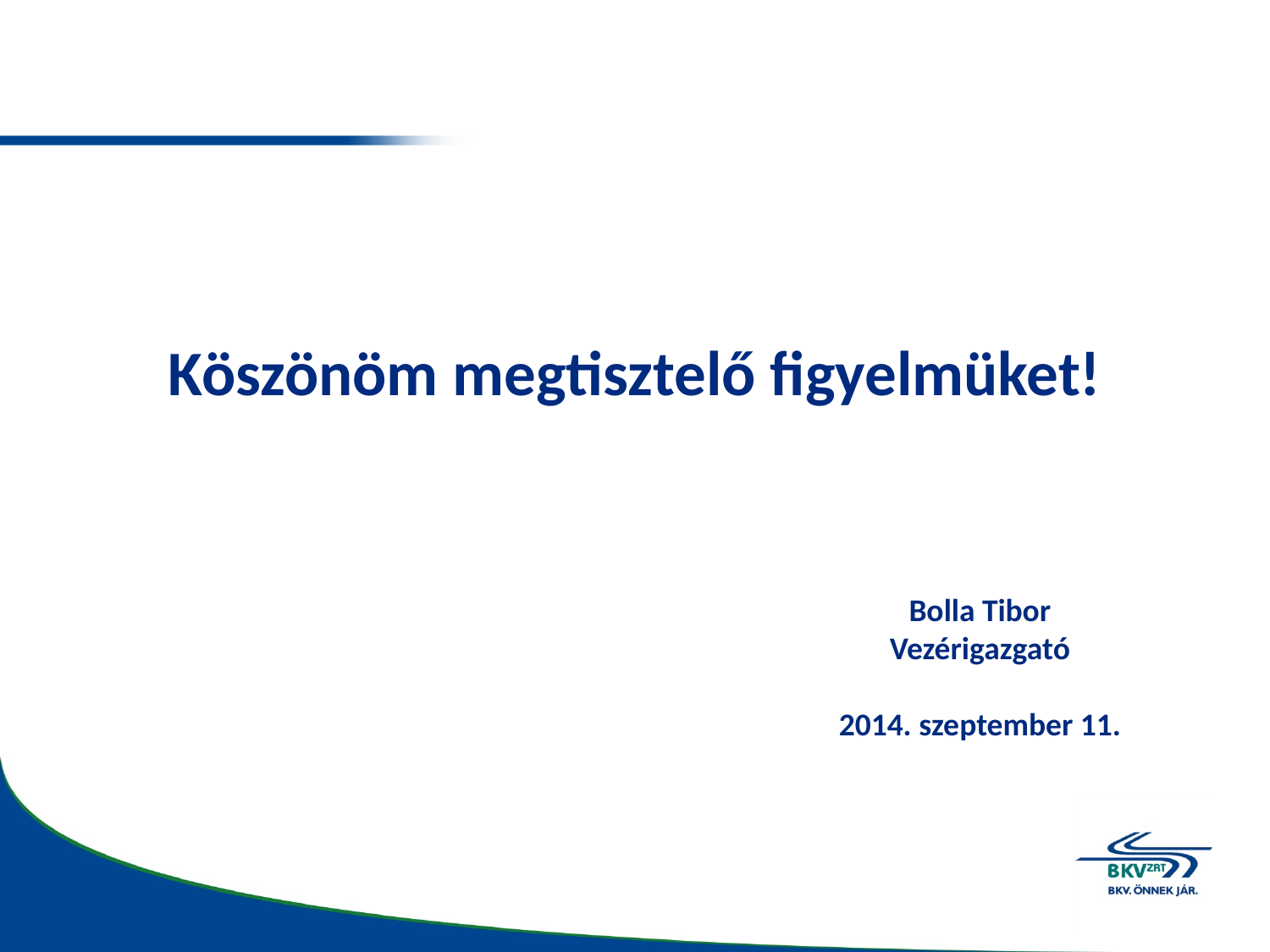

Köszönöm megtisztelő figyelmüket!
Bolla Tibor
Vezérigazgató

2014. szeptember 11.